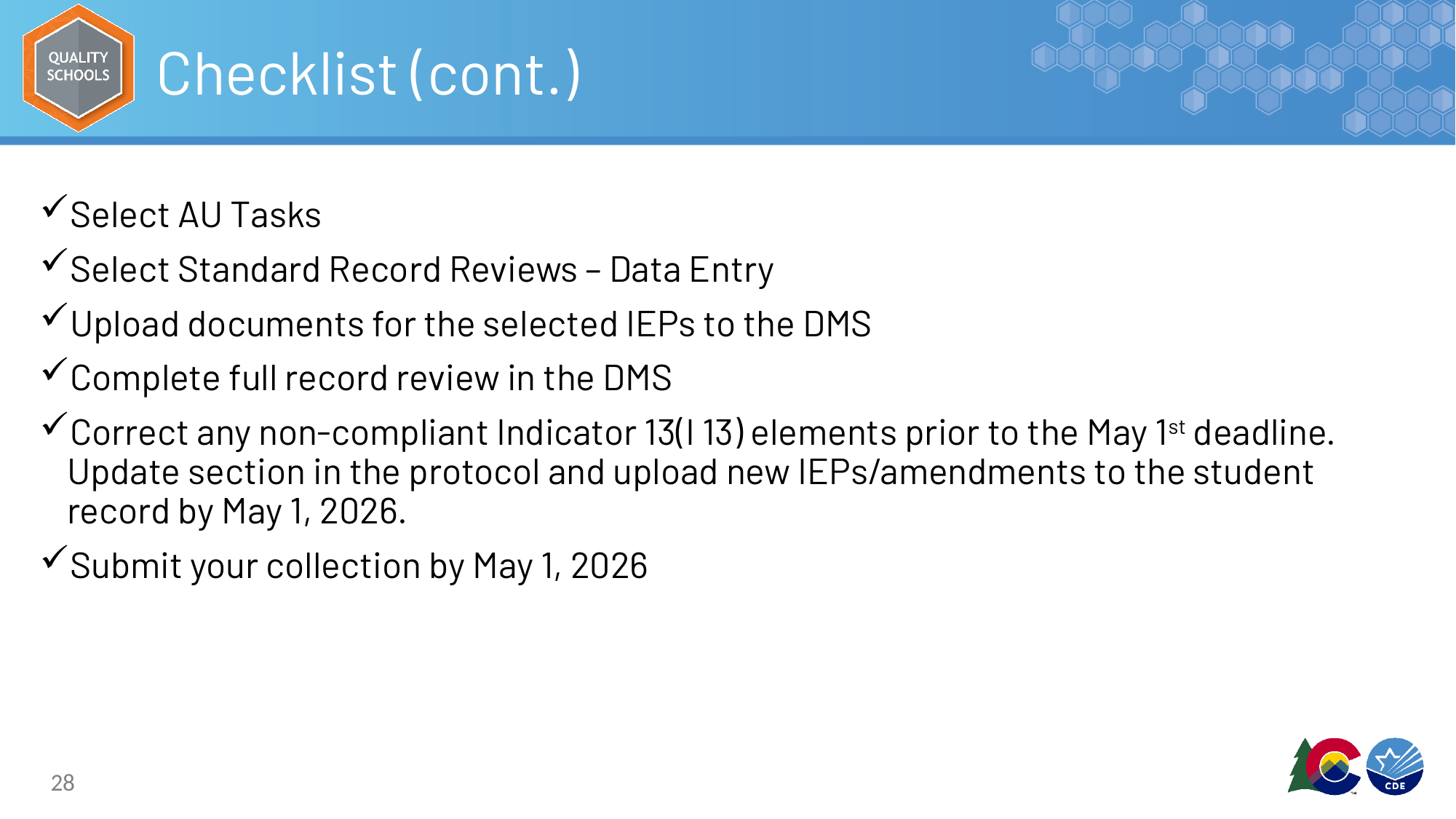

# Checklist (cont.)
Select AU Tasks
Select Standard Record Reviews – Data Entry
Upload documents for the selected IEPs to the DMS
Complete full record review in the DMS
Correct any non-compliant Indicator 13(I 13) elements prior to the May 1st deadline. Update section in the protocol and upload new IEPs/amendments to the student record by May 1, 2026.
Submit your collection by May 1, 2026

28